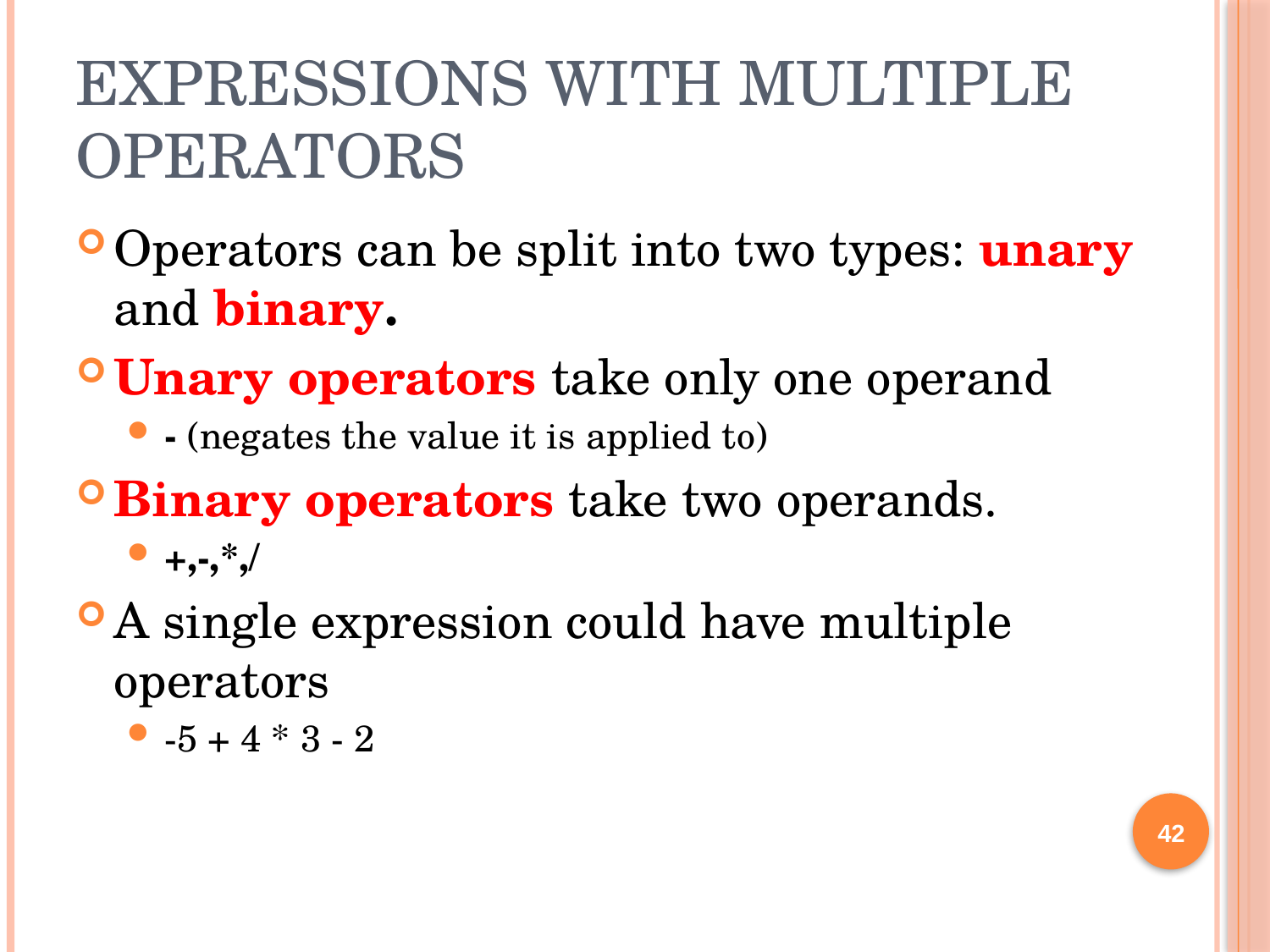

# Expressions with Multiple Operators
Operators can be split into two types: unary and binary.
Unary operators take only one operand
- (negates the value it is applied to)
Binary operators take two operands.
+,-,*,/
A single expression could have multiple operators
-5 + 4 * 3 - 2
42